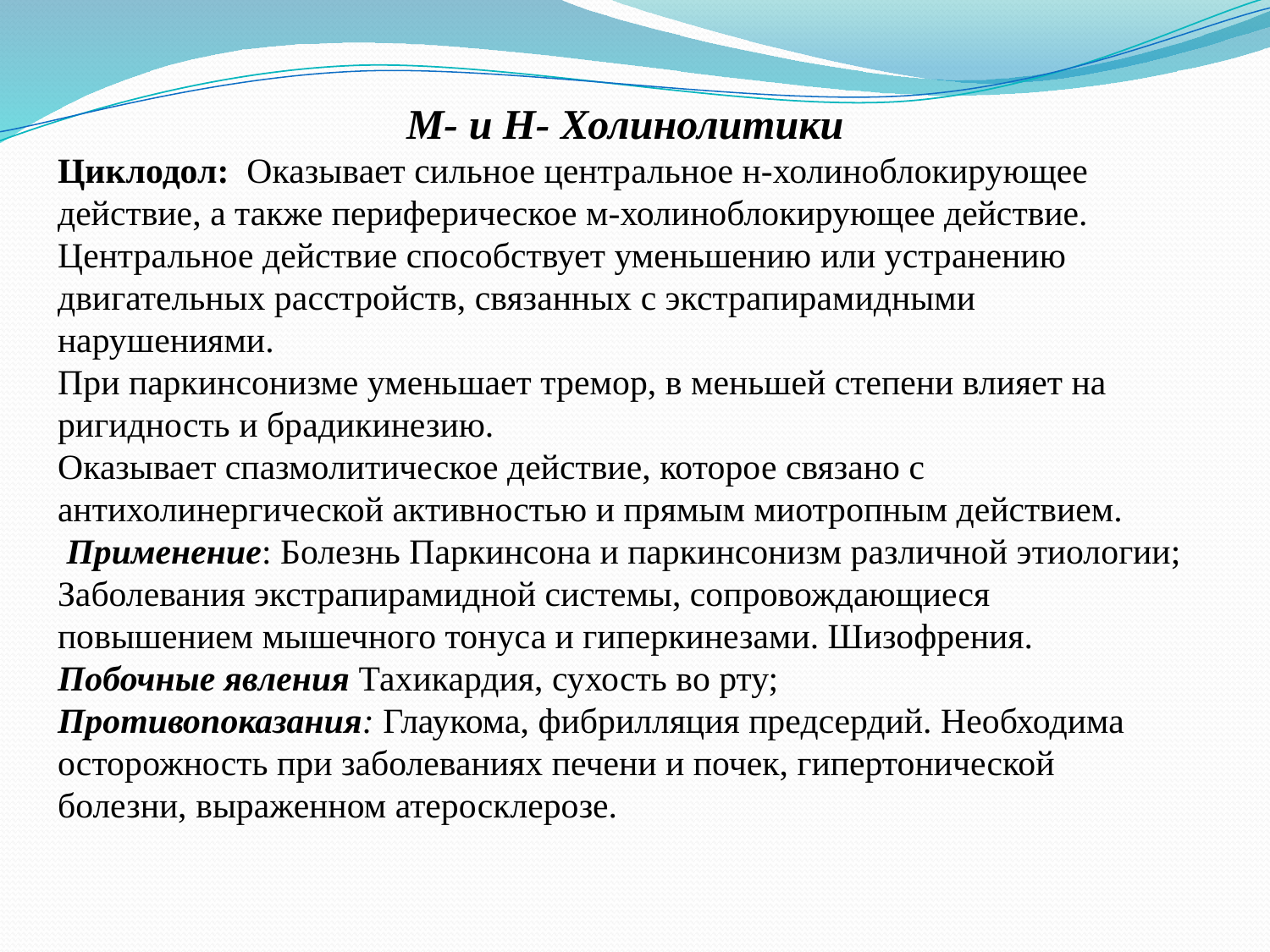

М- и Н- Холинолитики
Циклодол:  Оказывает сильное центральное н-холиноблокирующее действие, а также периферическое м-холиноблокирующее действие. Центральное действие способствует уменьшению или устранению двигательных расстройств, связанных с экстрапирамидными нарушениями.
При паркинсонизме уменьшает тремор, в меньшей степени влияет на ригидность и брадикинезию.
Оказывает спазмолитическое действие, которое связано с антихолинергической активностью и прямым миотропным действием.
 Применение: Болезнь Паркинсона и паркинсонизм различной этиологии; Заболевания экстрапирамидной системы, сопровождающиеся повышением мышечного тонуса и гиперкинезами. Шизофрения.
Побочные явления Тахикардия, сухость во рту;
Противопоказания: Глаукома, фибрилляция предсердий. Необходима осторожность при заболеваниях печени и почек, гипертонической болезни, выраженном атеросклерозе.